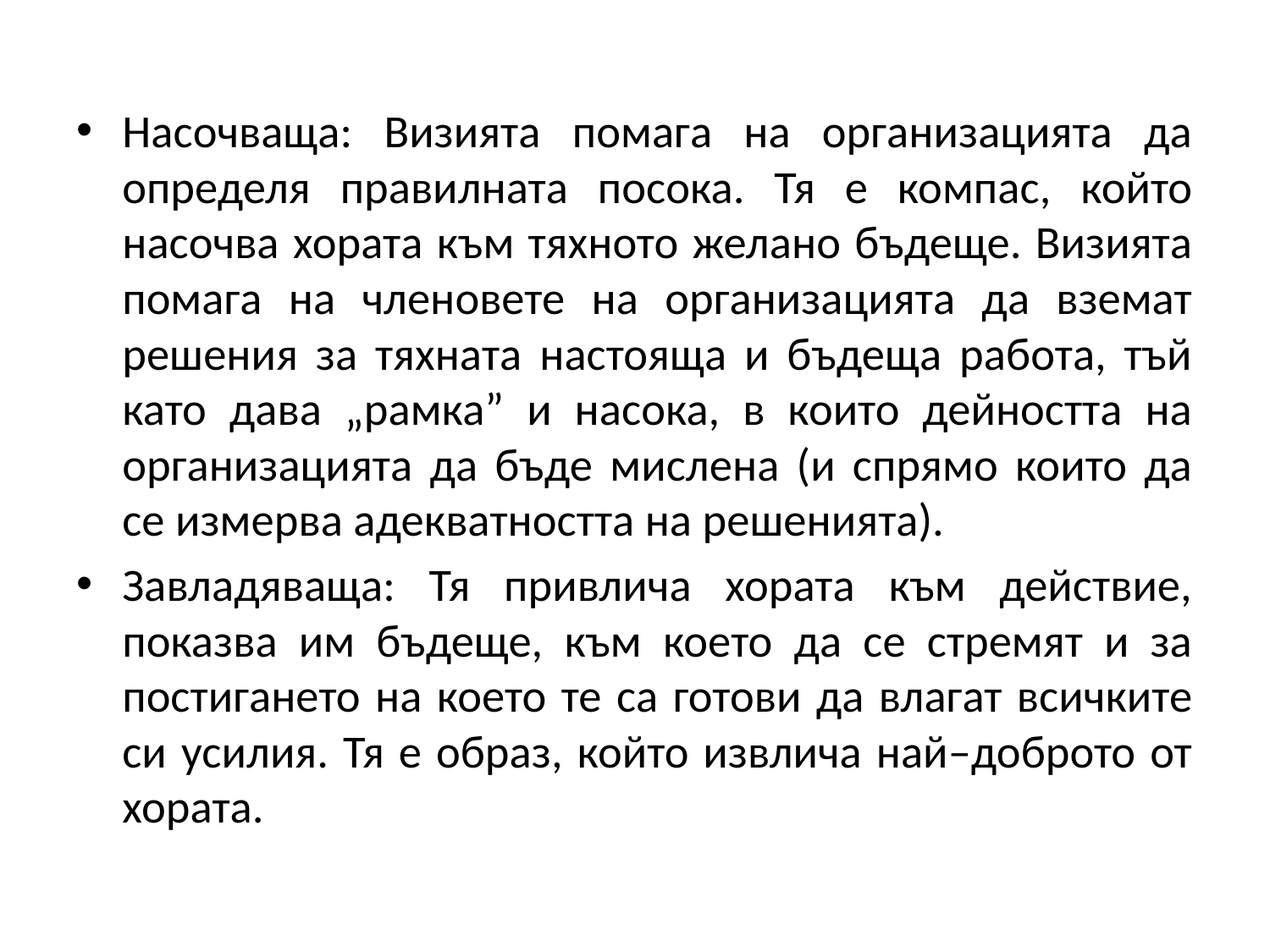

Насочваща: Визията помага на организацията да определя правилната посока. Тя е компас, който насочва хората към тяхното желано бъдеще. Визията помага на членовете на организацията да вземат решения за тяхната настояща и бъдеща работа, тъй като дава „рамка” и насока, в които дейността на организацията да бъде мислена (и спрямо които да се измерва адекватността на решенията).
Завладяваща: Тя привлича хората към действие, показва им бъдеще, към което да се стремят и за постигането на което те са готови да влагат всичките си усилия. Тя е образ, който извлича най–доброто от хората.